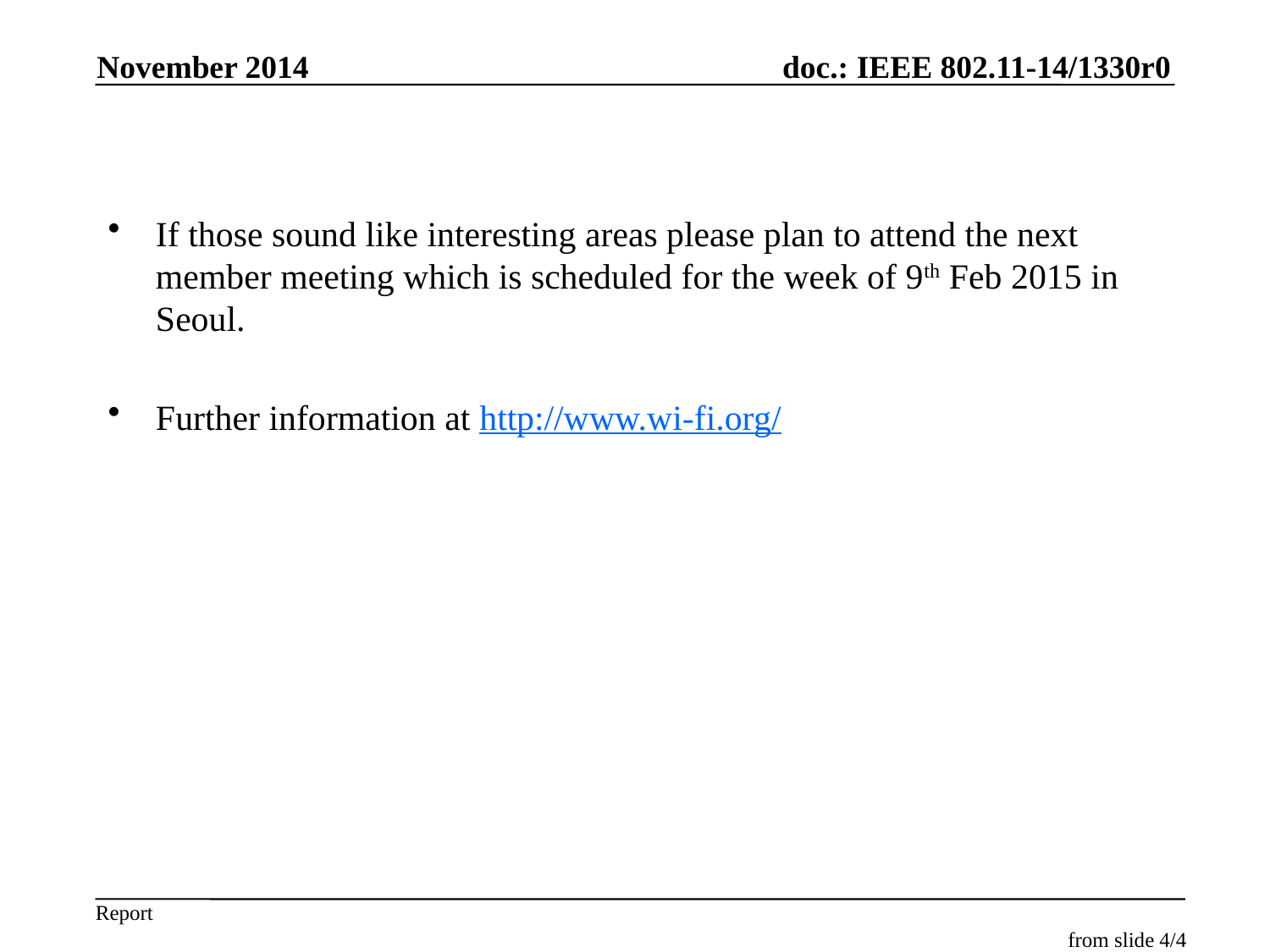

November 2014

If those sound like interesting areas please plan to attend the next member meeting which is scheduled for the week of 9th Feb 2015 in Seoul.

Further information at http://www.wi-fi.org/
from slide 4/4